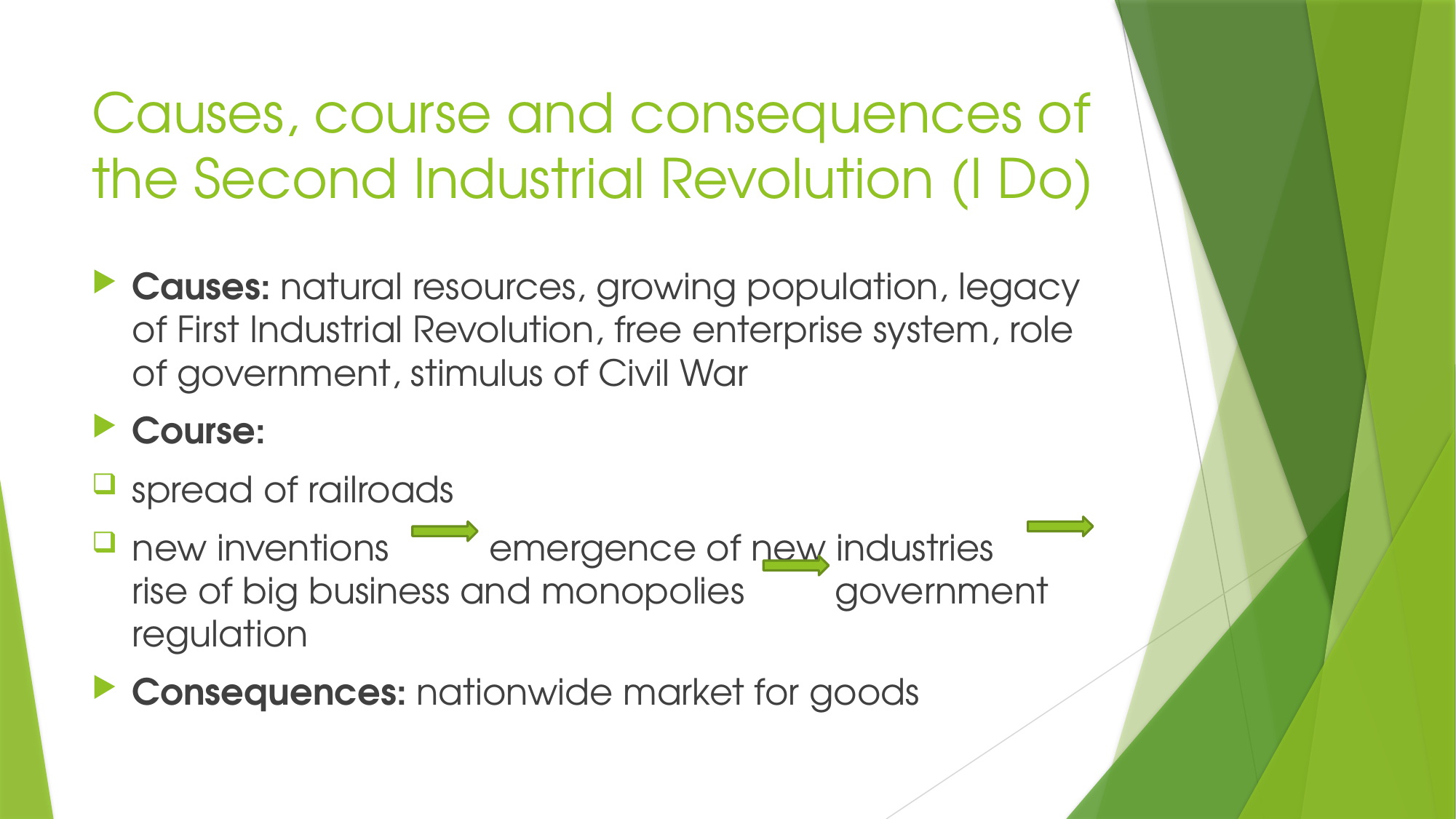

# Causes, course and consequences of the Second Industrial Revolution (I Do)
Causes: natural resources, growing population, legacy of First Industrial Revolution, free enterprise system, role of government, stimulus of Civil War
Course:
spread of railroads
new inventions          emergence of new industries          rise of big business and monopolies         government regulation
Consequences: nationwide market for goods